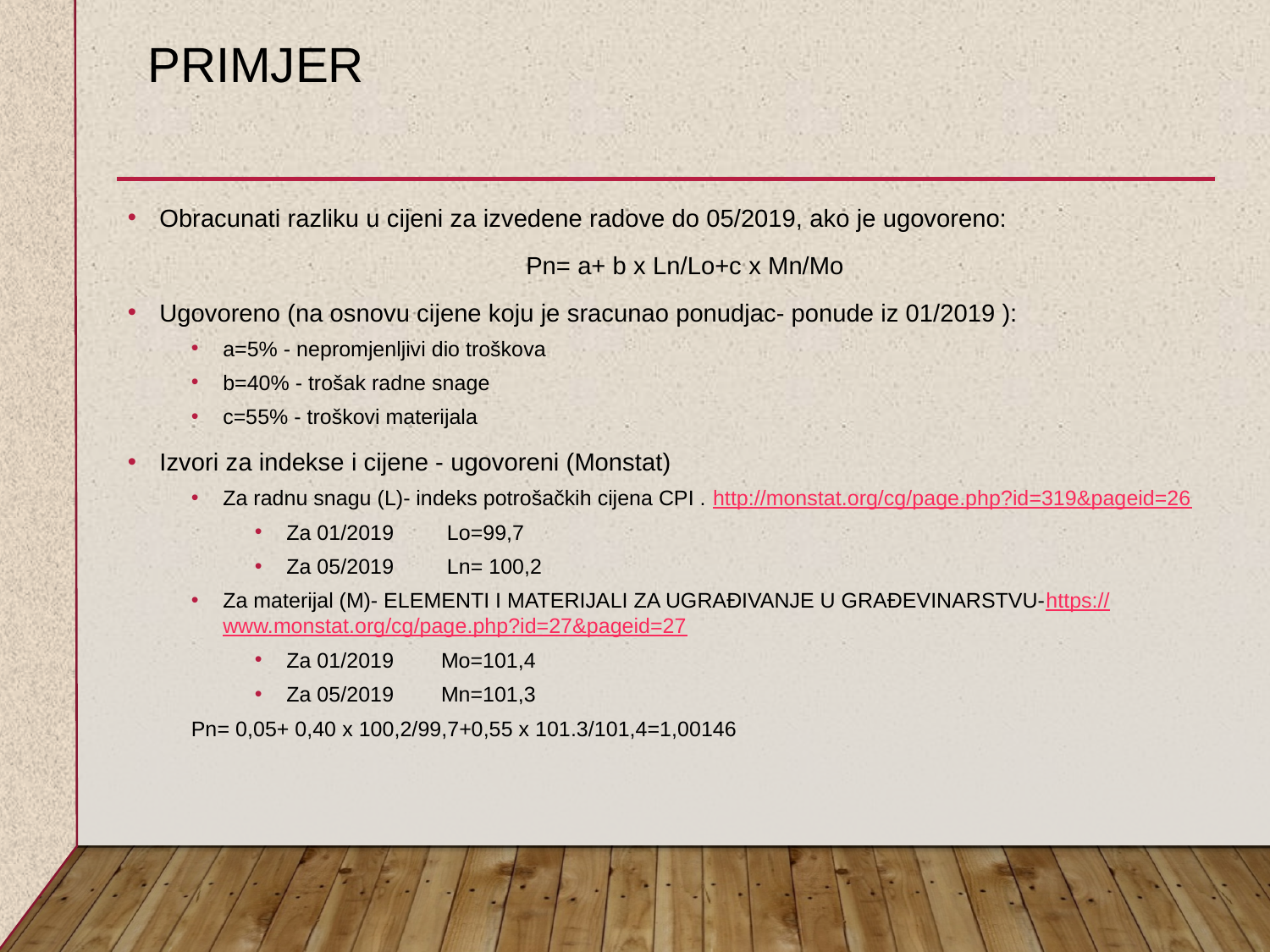

# PRIMJER
Obracunati razliku u cijeni za izvedene radove do 05/2019, ako je ugovoreno:
Pn= a+ b x Ln/Lo+c x Mn/Mo
Ugovoreno (na osnovu cijene koju je sracunao ponudjac- ponude iz 01/2019 ):
a=5% - nepromjenljivi dio troškova
b=40% - trošak radne snage
c=55% - troškovi materijala
Izvori za indekse i cijene - ugovoreni (Monstat)
Za radnu snagu (L)- indeks potrošačkih cijena CPI . http://monstat.org/cg/page.php?id=319&pageid=26
Za 01/2019         Lo=99,7
Za 05/2019         Ln= 100,2
Za materijal (M)- ELEMENTI I MATERIJALI ZA UGRAĐIVANJE U GRAĐEVINARSTVU-https://www.monstat.org/cg/page.php?id=27&pageid=27
Za 01/2019        Mo=101,4
Za 05/2019        Mn=101,3
Pn= 0,05+ 0,40 x 100,2/99,7+0,55 x 101.3/101,4=1,00146